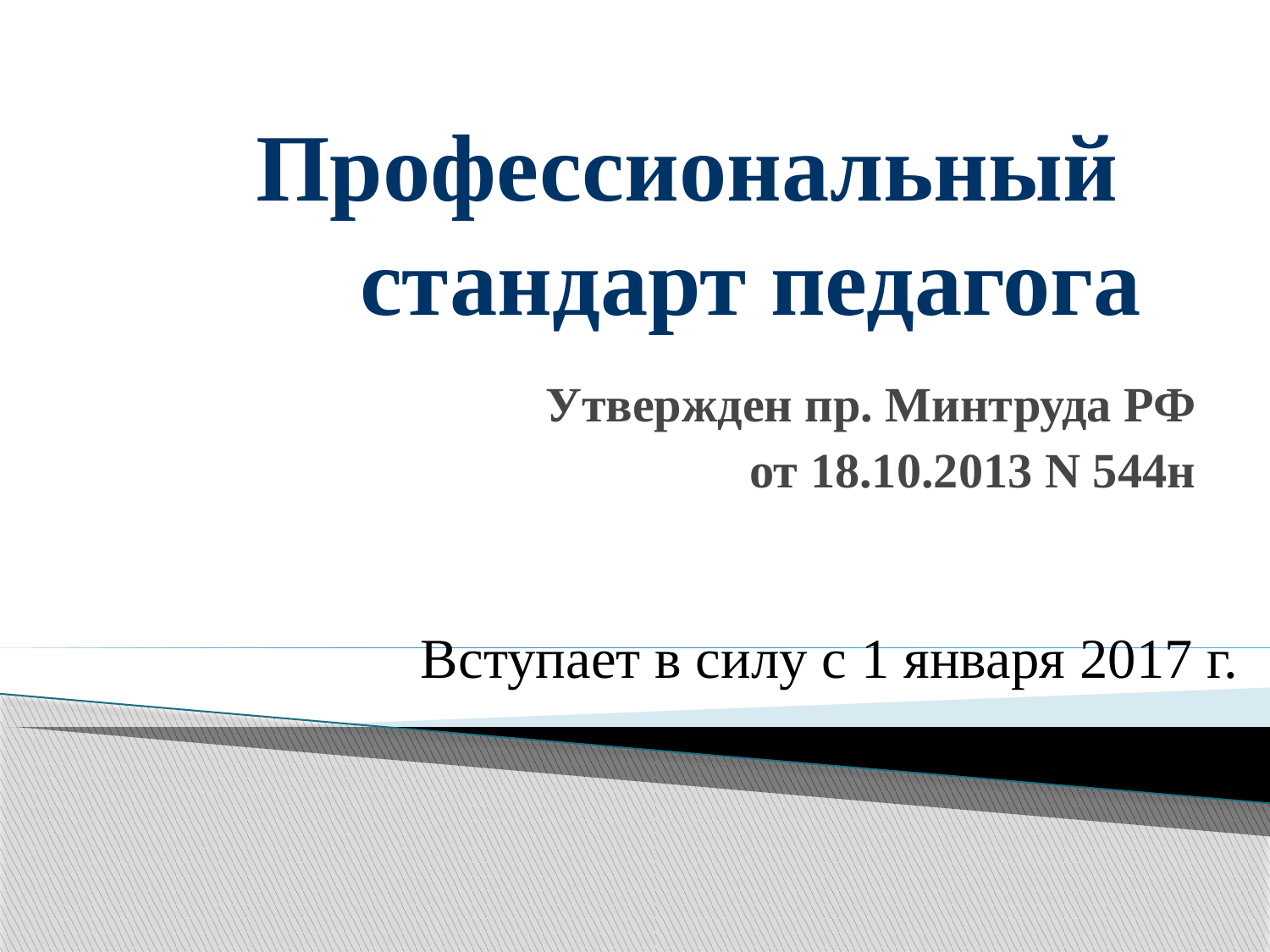

# Профессиональный стандарт педагога
Утвержден пр. Минтруда РФ
от 18.10.2013 N 544н

Вступает в силу с 1 января 2017 г.